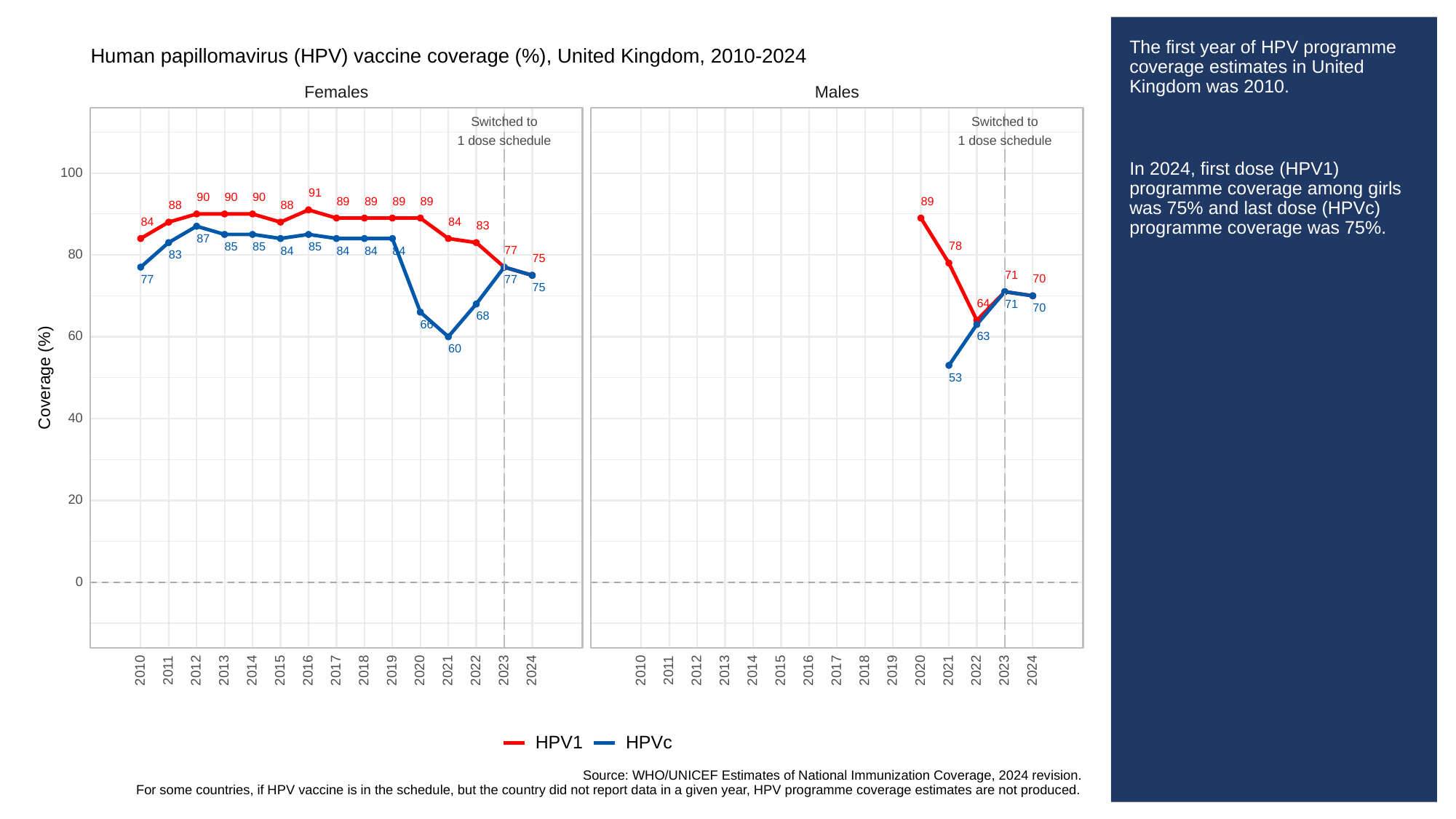

# The first year of HPV programme coverage estimates in United Kingdom was 2010.

In 2024, first dose (HPV1) programme coverage among girls was 75% and last dose (HPVc) programme coverage was 75%.

Human papillomavirus (HPV) vaccine coverage (%), United Kingdom, 2010-2024
Females
Males

Switched to
Switched to

1 dose schedule
1 dose schedule
100

91
90
90
90
89
89
89
89
89
88
88

84
84

83

87

78
85
85
85
84
84
84
84
77
80
83

75

71

70
77
77
75

64
71

70

68

66

60
63

60

Coverage (%)
53

40

20

0

2013
2023
2013
2023
2010
2011
2012
2014
2015
2016
2017
2018
2019
2020
2021
2022
2024
2010
2011
2012
2014
2015
2016
2017
2018
2019
2020
2021
2022
2024
HPVc
HPV1

Source: WHO/UNICEF Estimates of National Immunization Coverage, 2024 revision.
For some countries, if HPV vaccine is in the schedule, but the country did not report data in a given year, HPV programme coverage estimates are not produced.